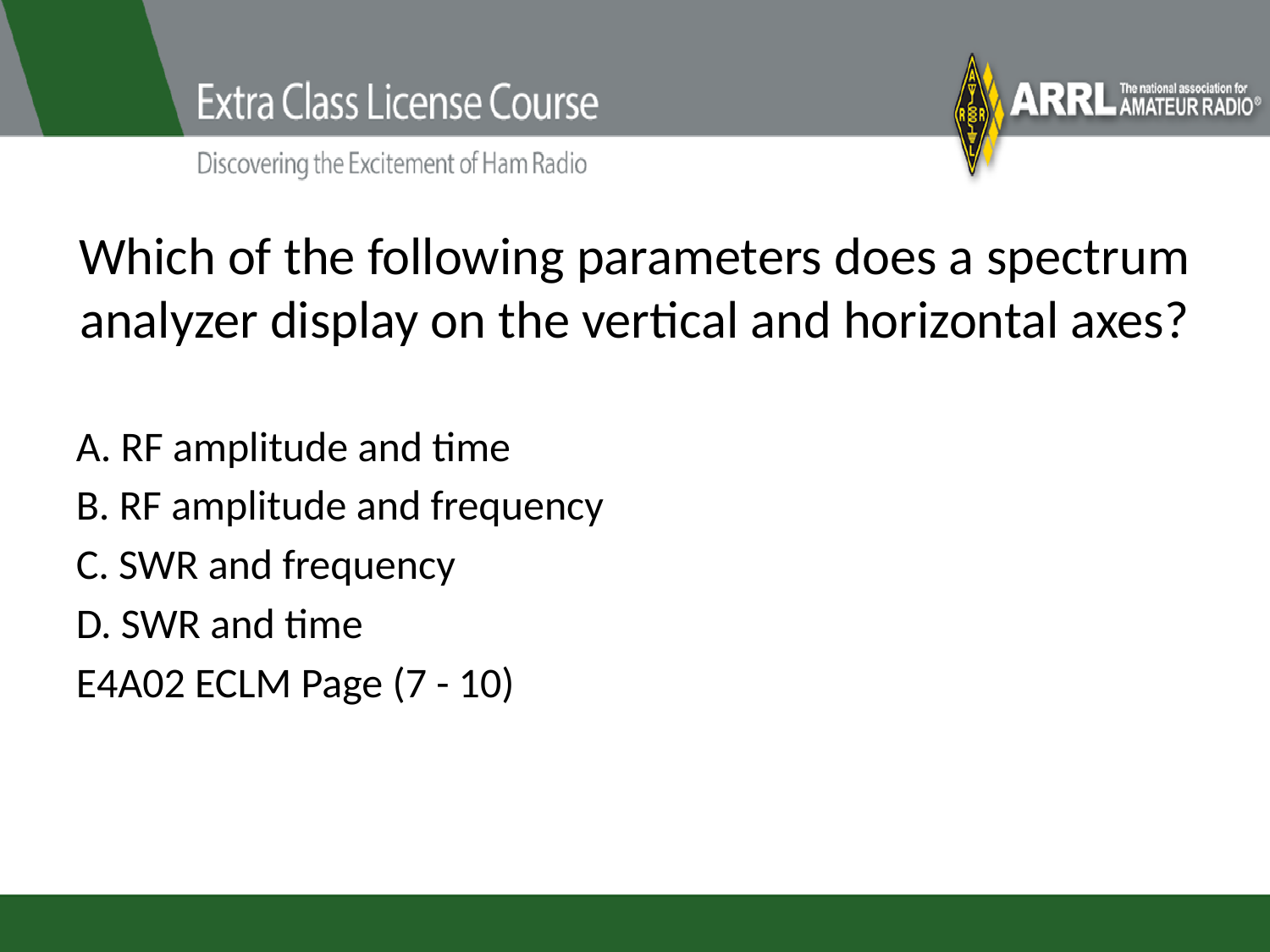

# Which of the following parameters does a spectrum analyzer display on the vertical and horizontal axes?
A. RF amplitude and time
B. RF amplitude and frequency
C. SWR and frequency
D. SWR and time
E4A02 ECLM Page (7 - 10)